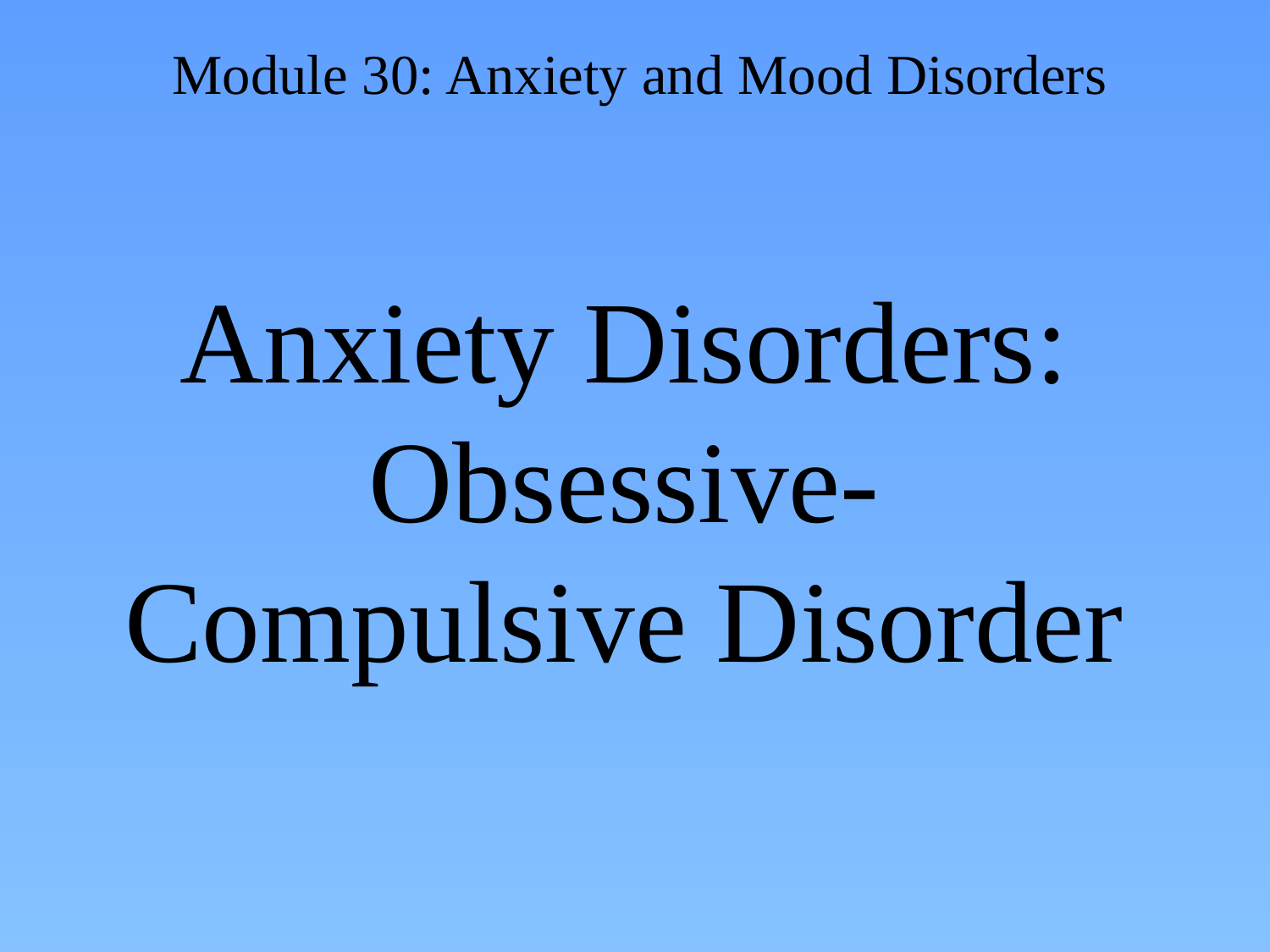

# Anxiety Disorders: Obsessive-Compulsive Disorder
Module 30: Anxiety and Mood Disorders